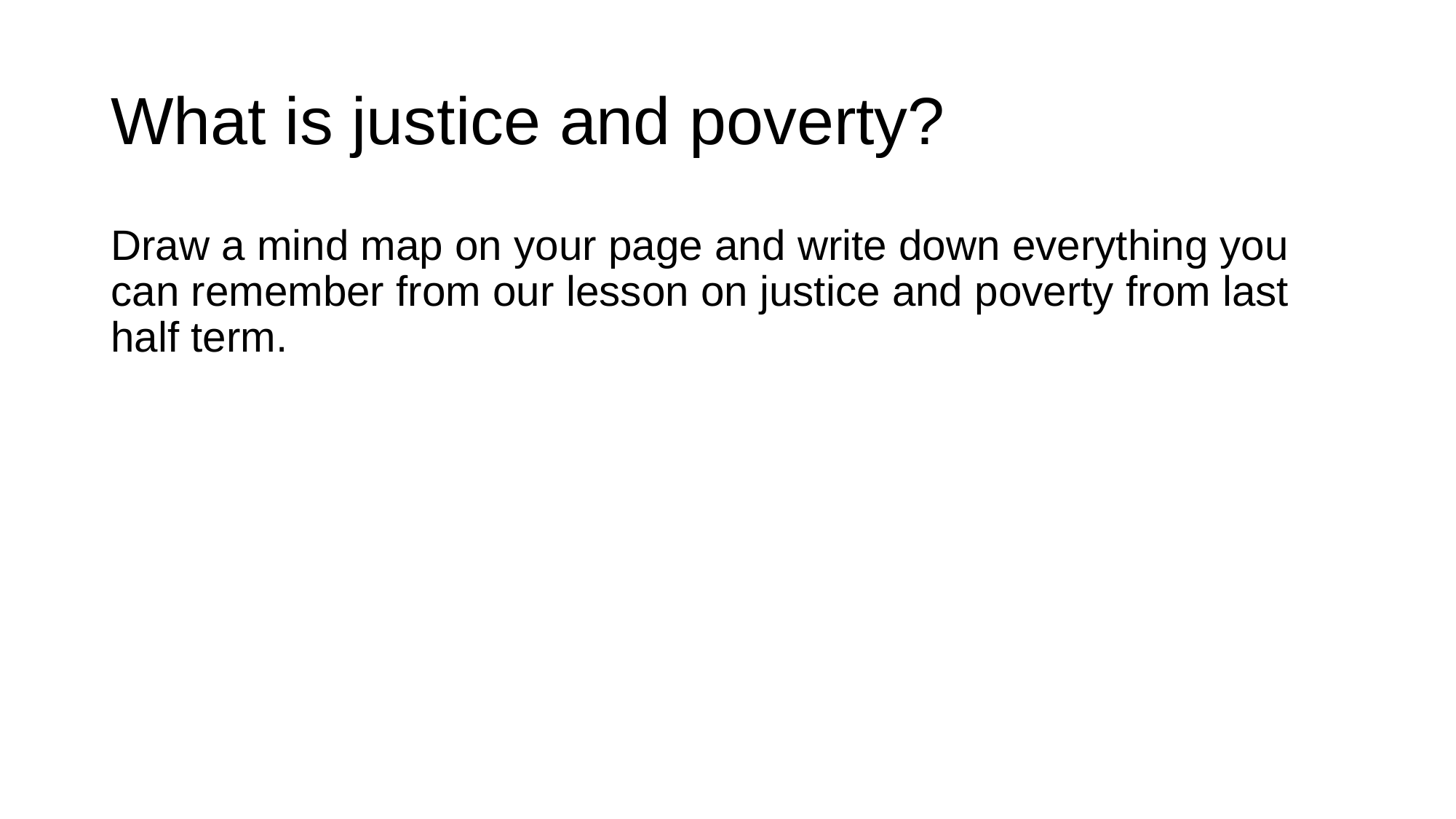

# What is justice and poverty?
Draw a mind map on your page and write down everything you can remember from our lesson on justice and poverty from last half term.